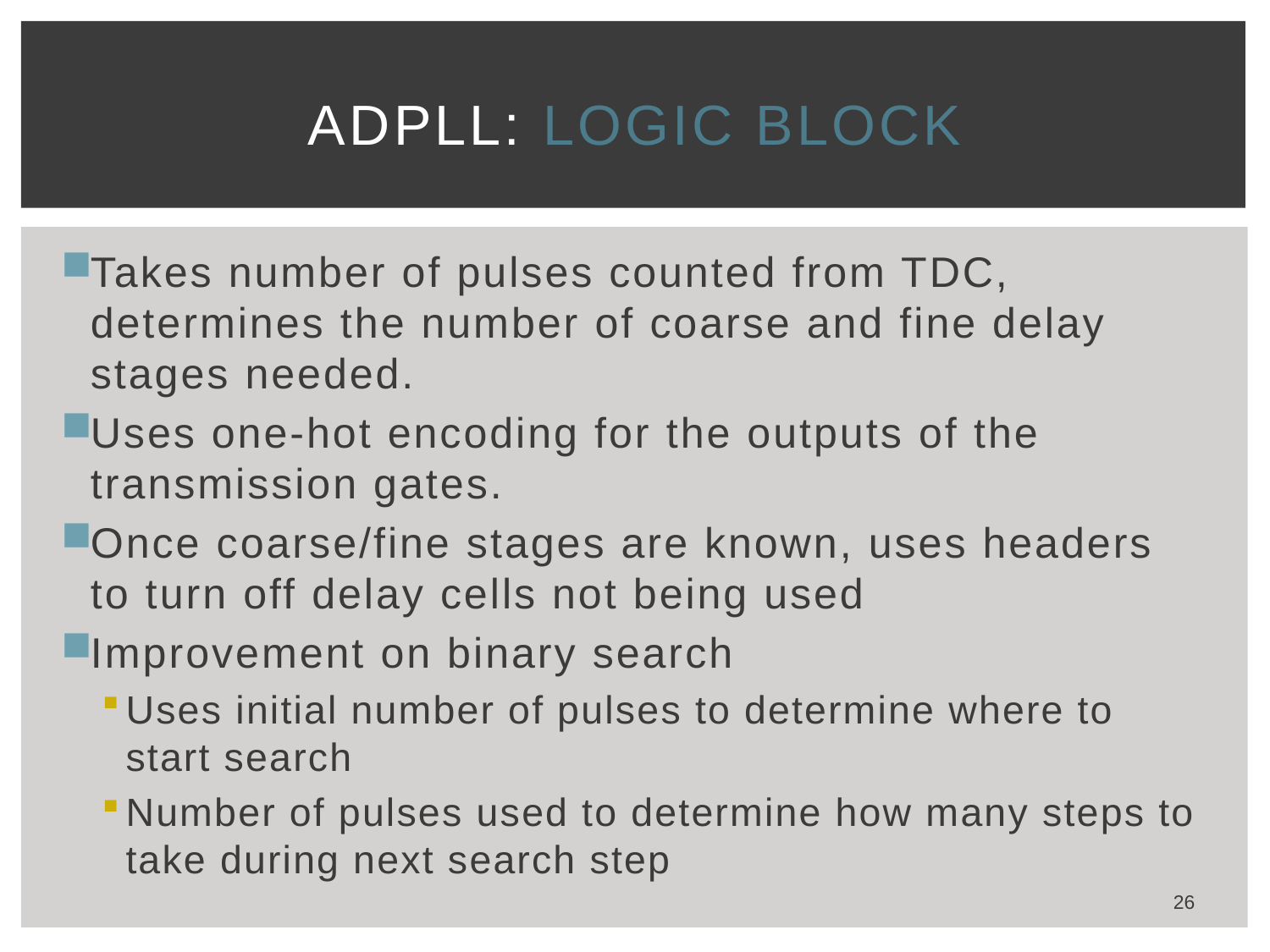

# ADPLL: LOGIC BLOCK
Takes number of pulses counted from TDC, determines the number of coarse and fine delay stages needed.
Uses one-hot encoding for the outputs of the transmission gates.
Once coarse/fine stages are known, uses headers to turn off delay cells not being used
Improvement on binary search
Uses initial number of pulses to determine where to start search
Number of pulses used to determine how many steps to take during next search step

26